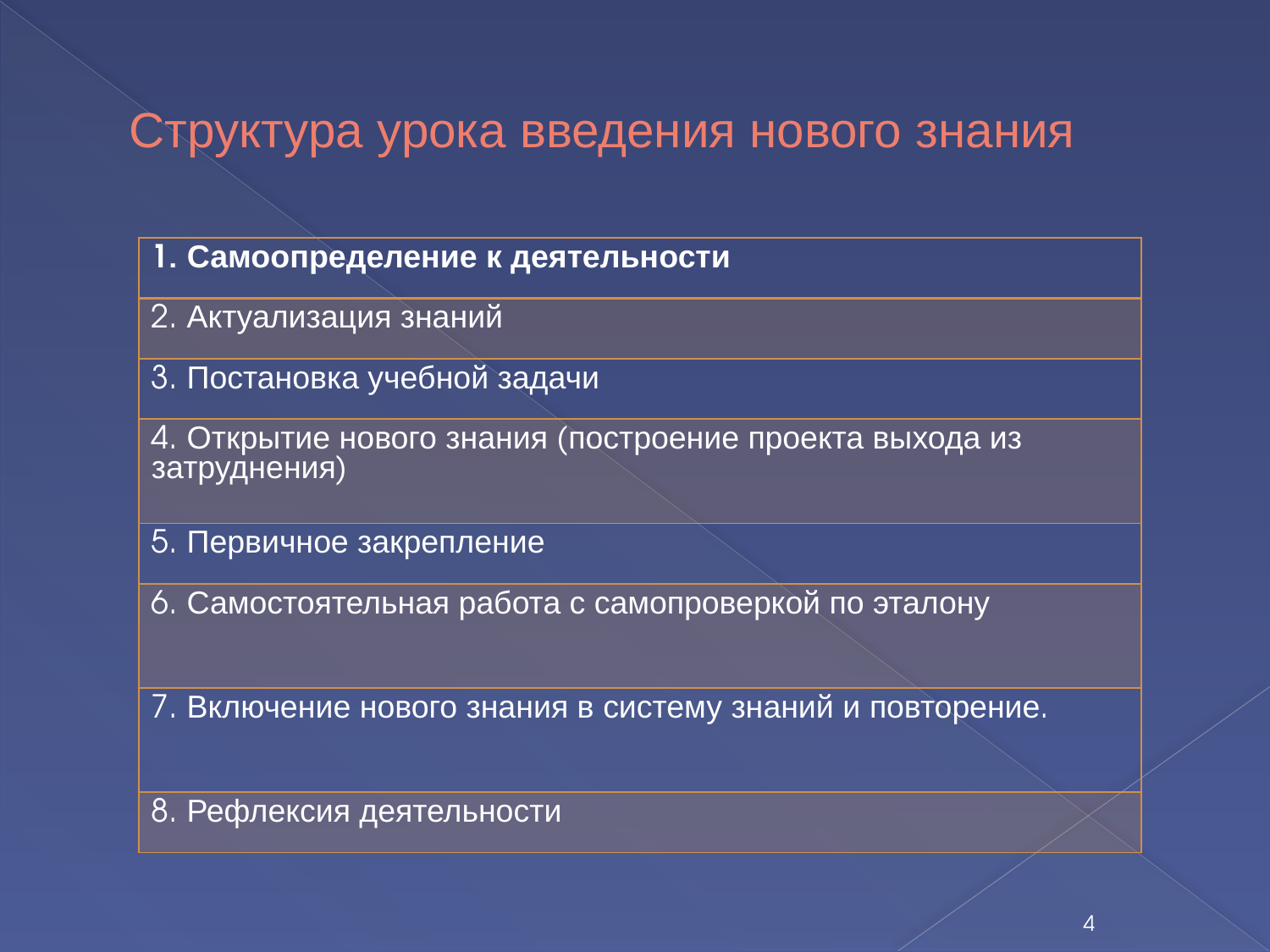

# Структура урока введения нового знания
| 1. Самоопределение к деятельности |
| --- |
| 2. Актуализация знаний |
| 3. Постановка учебной задачи |
| 4. Открытие нового знания (построение проекта выхода из затруднения) |
| 5. Первичное закрепление |
| 6. Самостоятельная работа с самопроверкой по эталону |
| 7. Включение нового знания в систему знаний и повторение. |
| 8. Рефлексия деятельности |
4